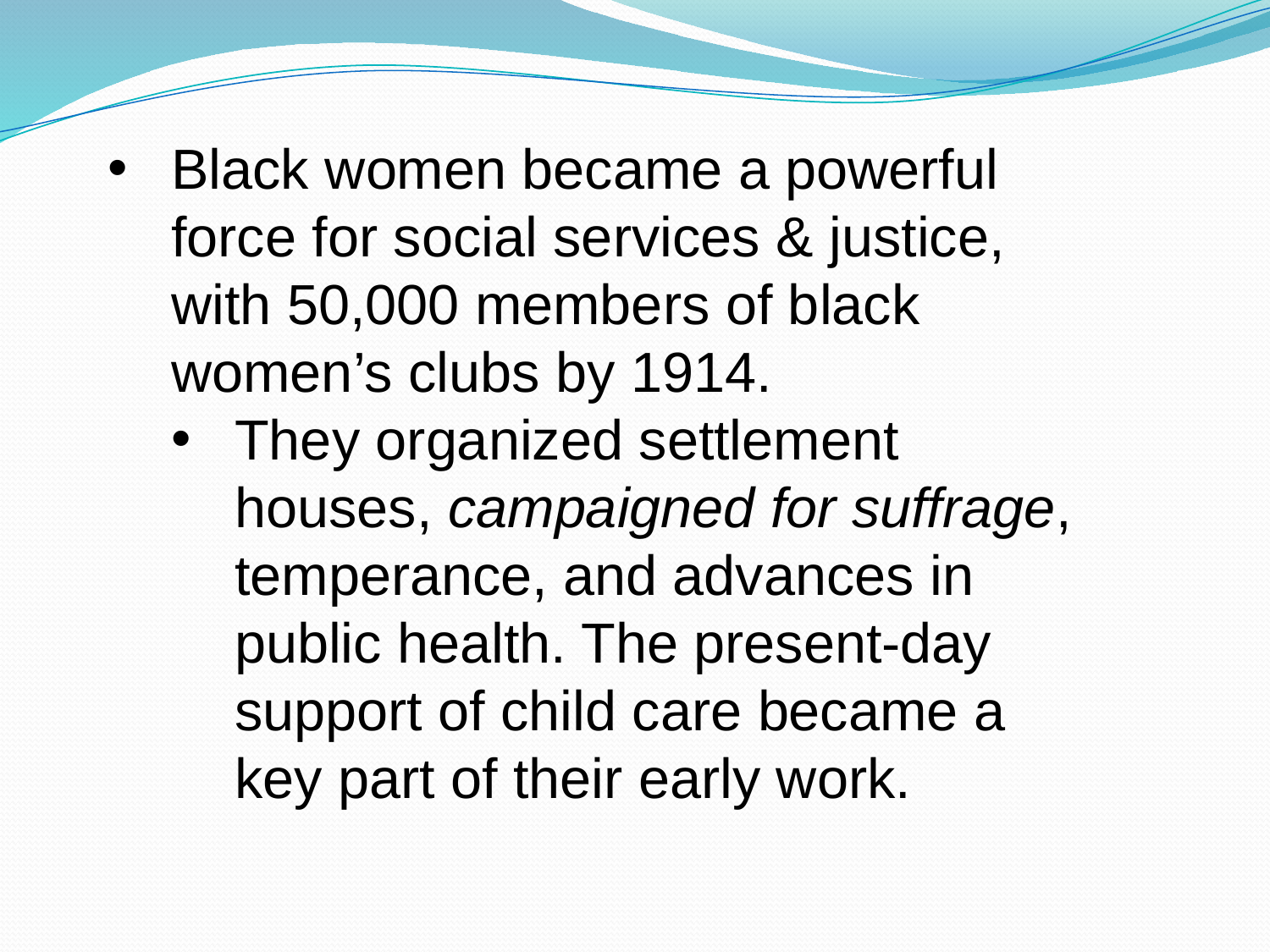

Black women became a powerful force for social services & justice, with 50,000 members of black women’s clubs by 1914.
They organized settlement houses, campaigned for suffrage, temperance, and advances in public health. The present-day support of child care became a key part of their early work.